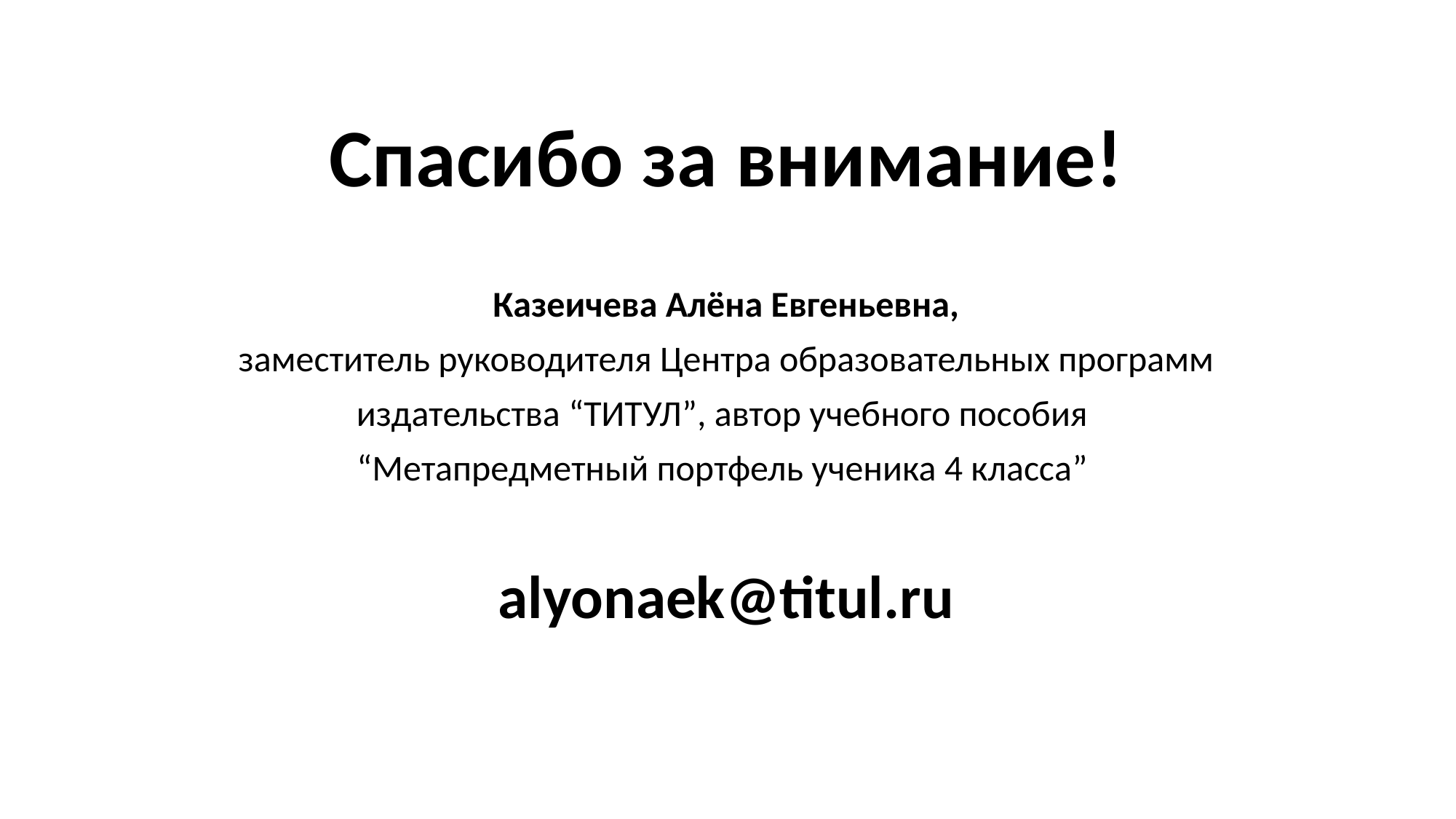

Спасибо за внимание!

Казеичева Алёна Евгеньевна,
заместитель руководителя Центра образовательных программ
издательства “ТИТУЛ”, автор учебного пособия
“Метапредметный портфель ученика 4 класса”

alyonaek@titul.ru